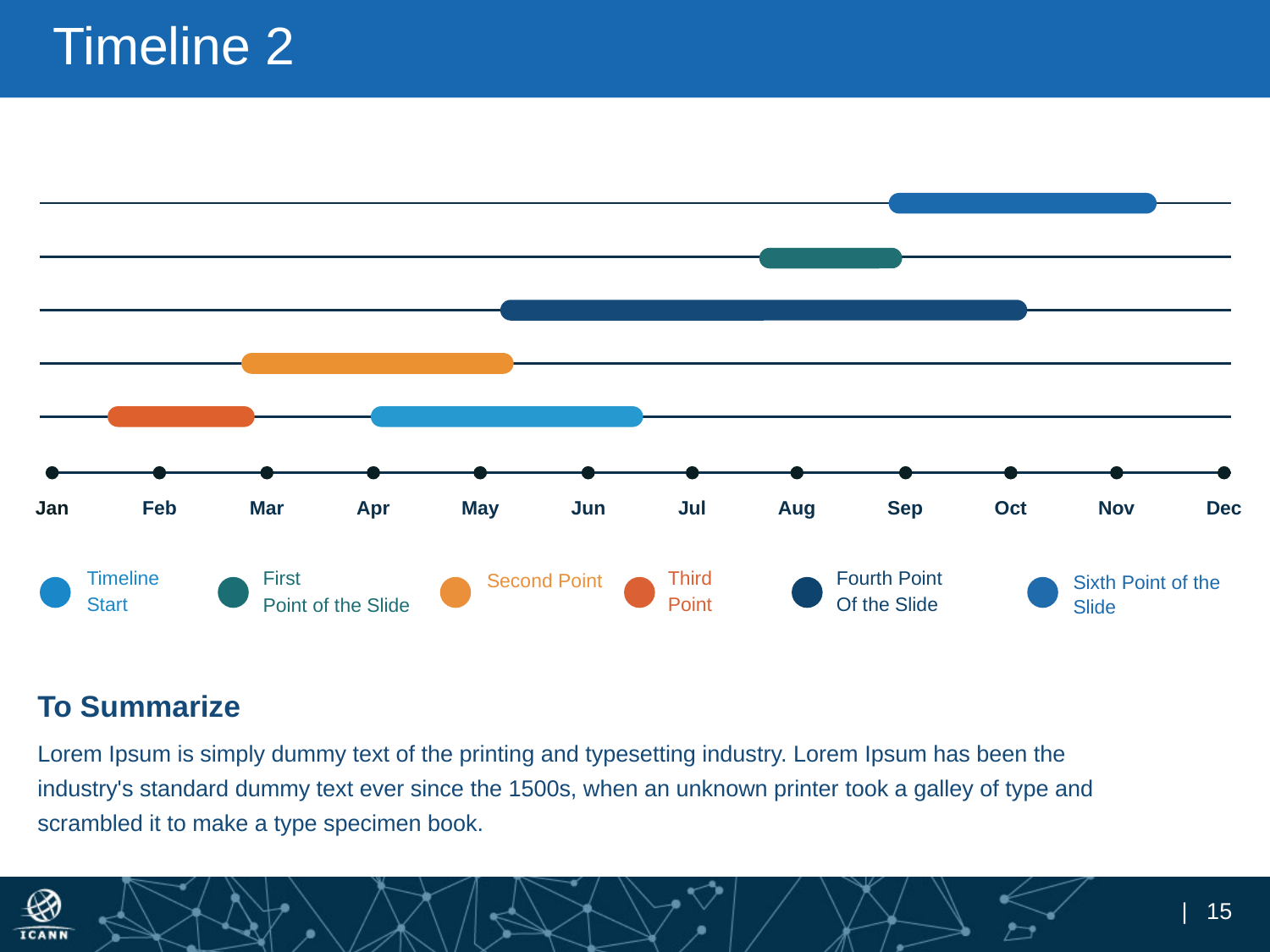

# Timeline 2

Jan
Feb
Mar
Apr
May
Jun
Jul
Aug
Sep
Oct
Nov
Dec
Timeline
Start

Third
Point

Fourth Point
Of the Slide
First
Point of the Slide

Second Point

Sixth Point of the Slide

To Summarize
Lorem Ipsum is simply dummy text of the printing and typesetting industry. Lorem Ipsum has been the industry's standard dummy text ever since the 1500s, when an unknown printer took a galley of type and scrambled it to make a type specimen book.